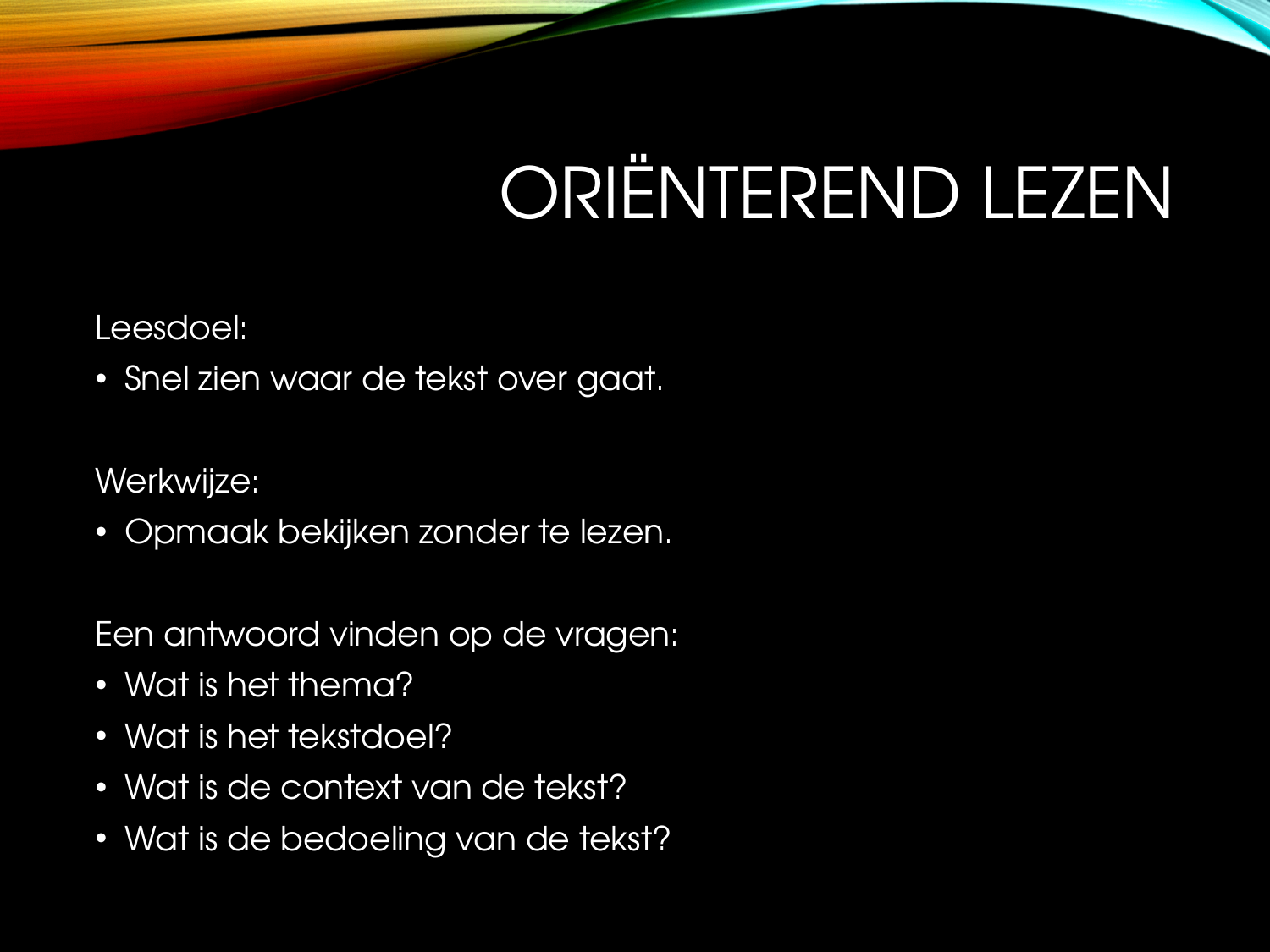

# Oriënterend lezen
Leesdoel:
Snel zien waar de tekst over gaat.

Werkwijze:
Opmaak bekijken zonder te lezen.

Een antwoord vinden op de vragen:
Wat is het thema?
Wat is het tekstdoel?
Wat is de context van de tekst?
Wat is de bedoeling van de tekst?